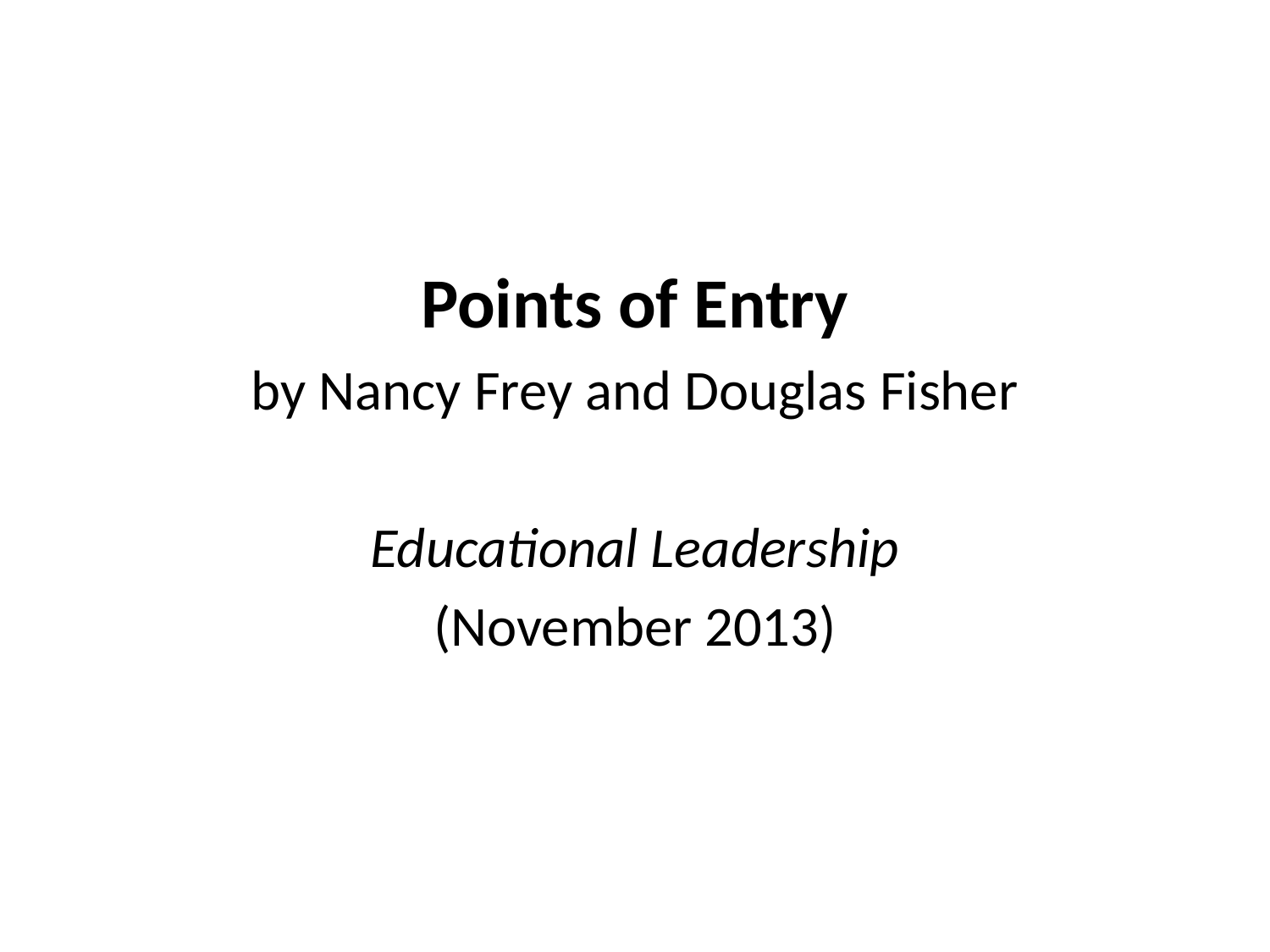

Points of Entry
by Nancy Frey and Douglas Fisher

Educational Leadership
(November 2013)